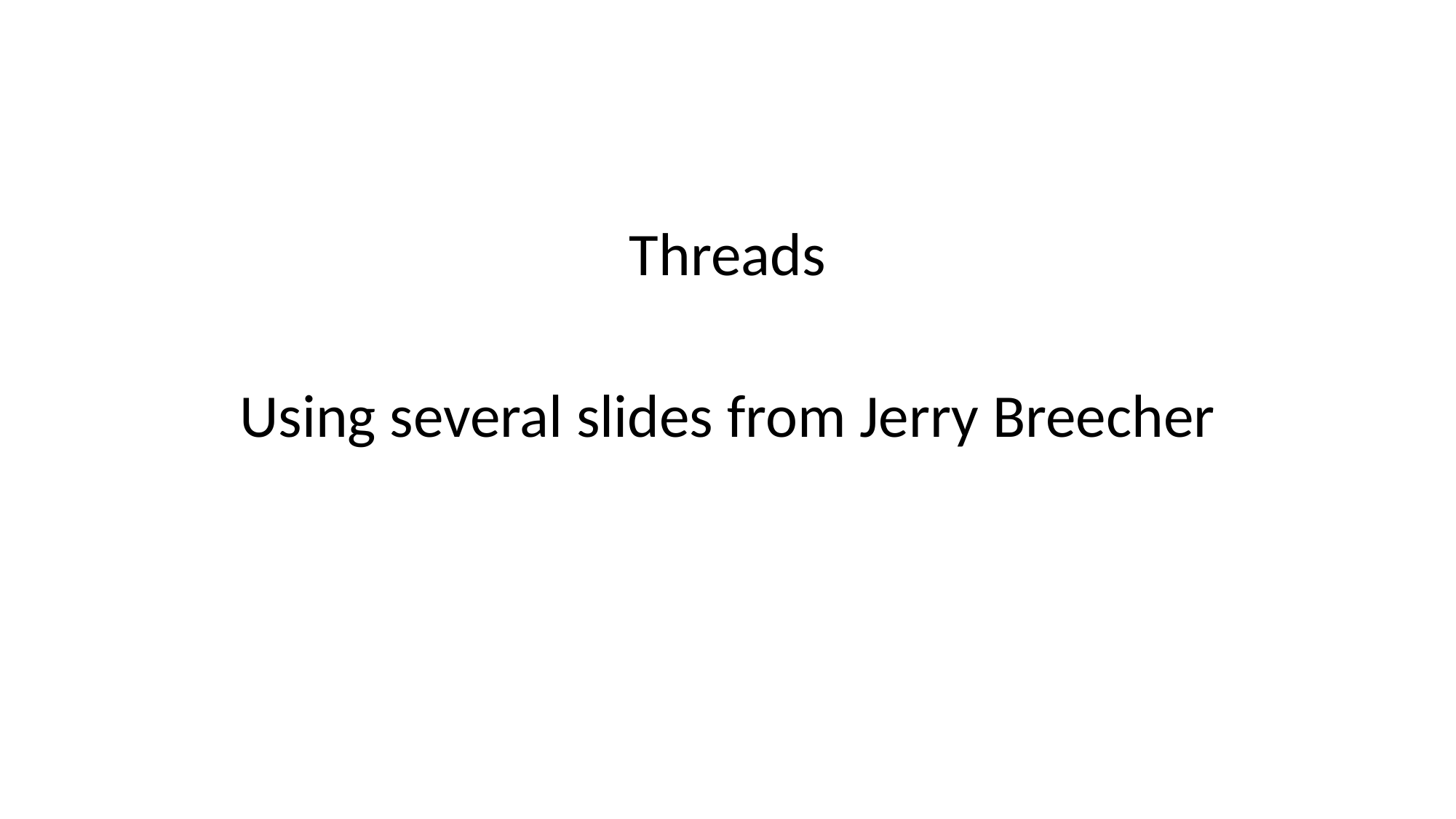

Threads

Using several slides from Jerry Breecher